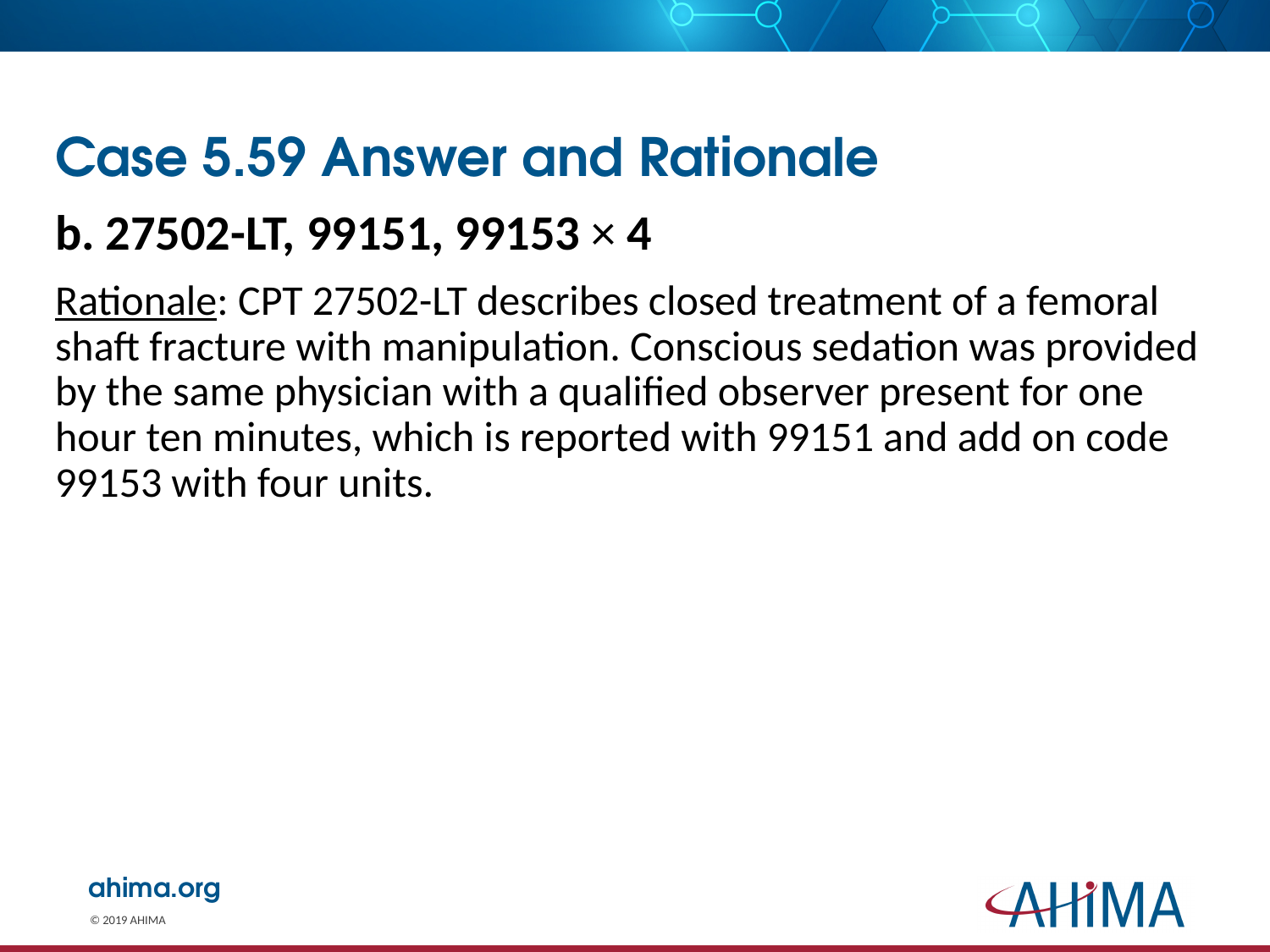

# Case 5.59 Answer and Rationale
b. 27502-LT, 99151, 99153 × 4
Rationale: CPT 27502-LT describes closed treatment of a femoral shaft fracture with manipulation. Conscious sedation was provided by the same physician with a qualified observer present for one hour ten minutes, which is reported with 99151 and add on code 99153 with four units.